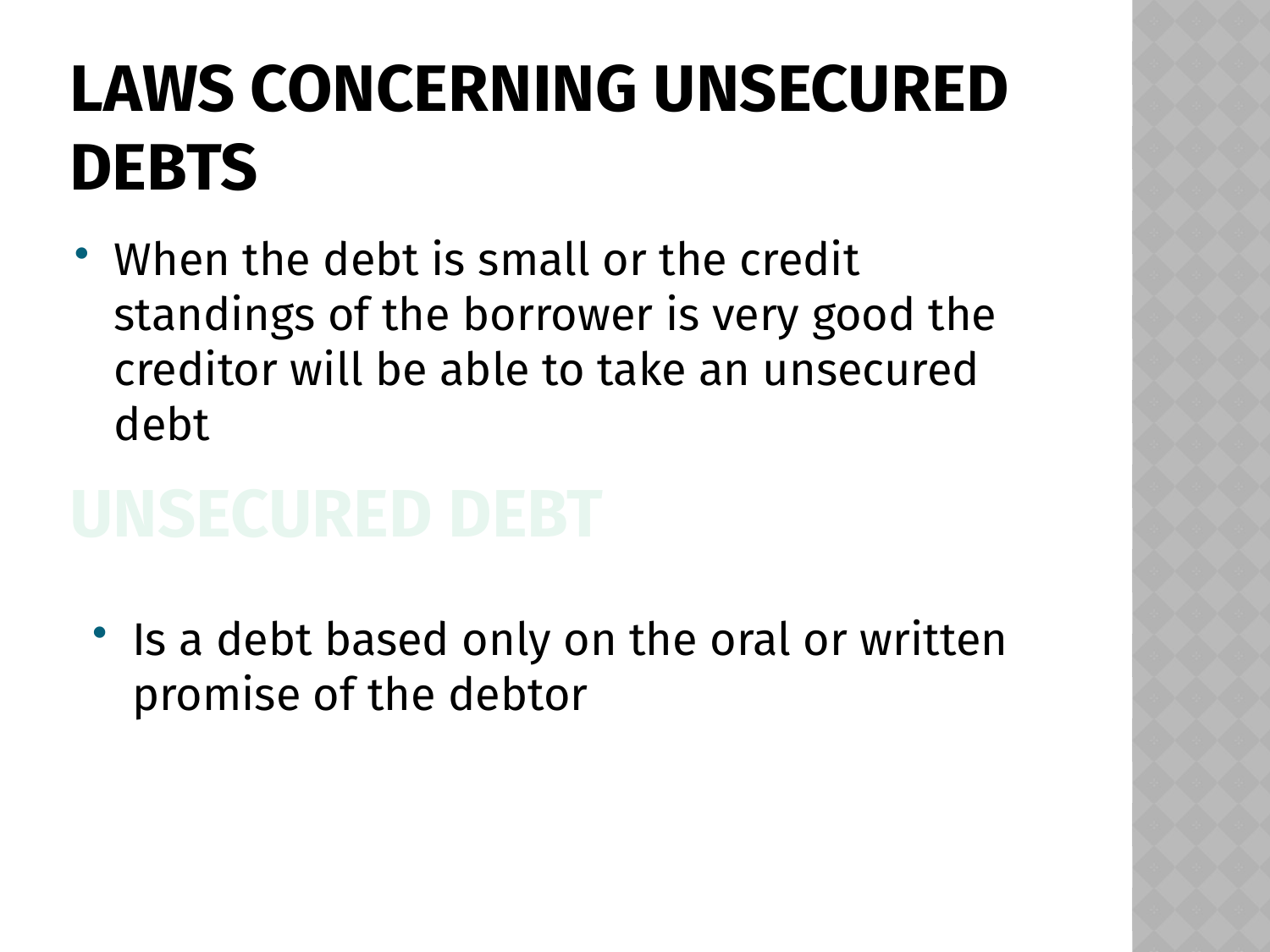

# Laws Concerning Unsecured debts
When the debt is small or the credit standings of the borrower is very good the creditor will be able to take an unsecured debt
Unsecured debt
Is a debt based only on the oral or written promise of the debtor